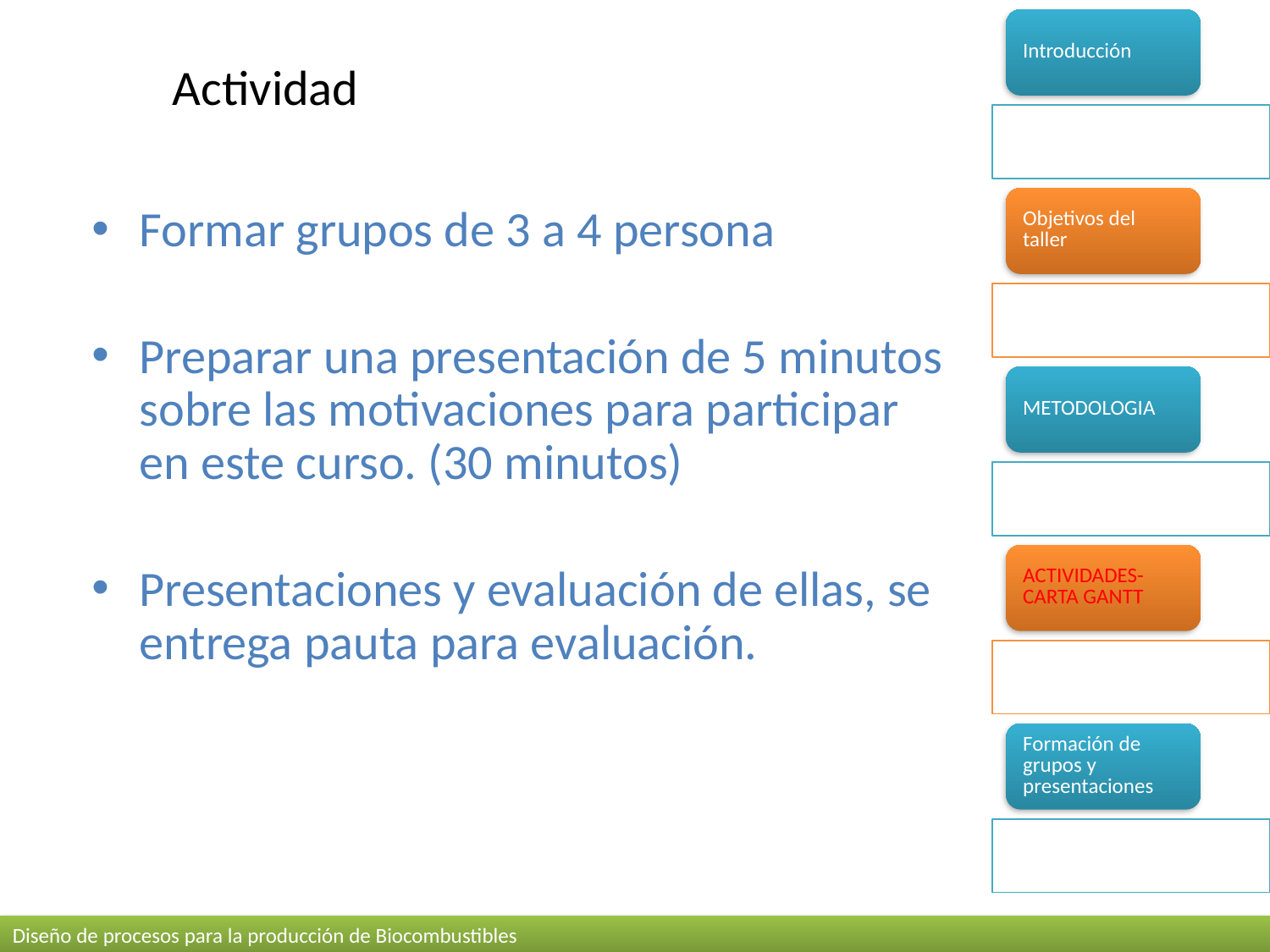

Introducción
Objetivos del taller
ACTIVIDADES-CARTA GANTT
METODOLOGIA
Formación de grupos y presentaciones
Actividad

Formar grupos de 3 a 4 persona

Preparar una presentación de 5 minutos sobre las motivaciones para participar en este curso. (30 minutos)

Presentaciones y evaluación de ellas, se entrega pauta para evaluación.

Diseño de procesos para la producción de Biocombustibles